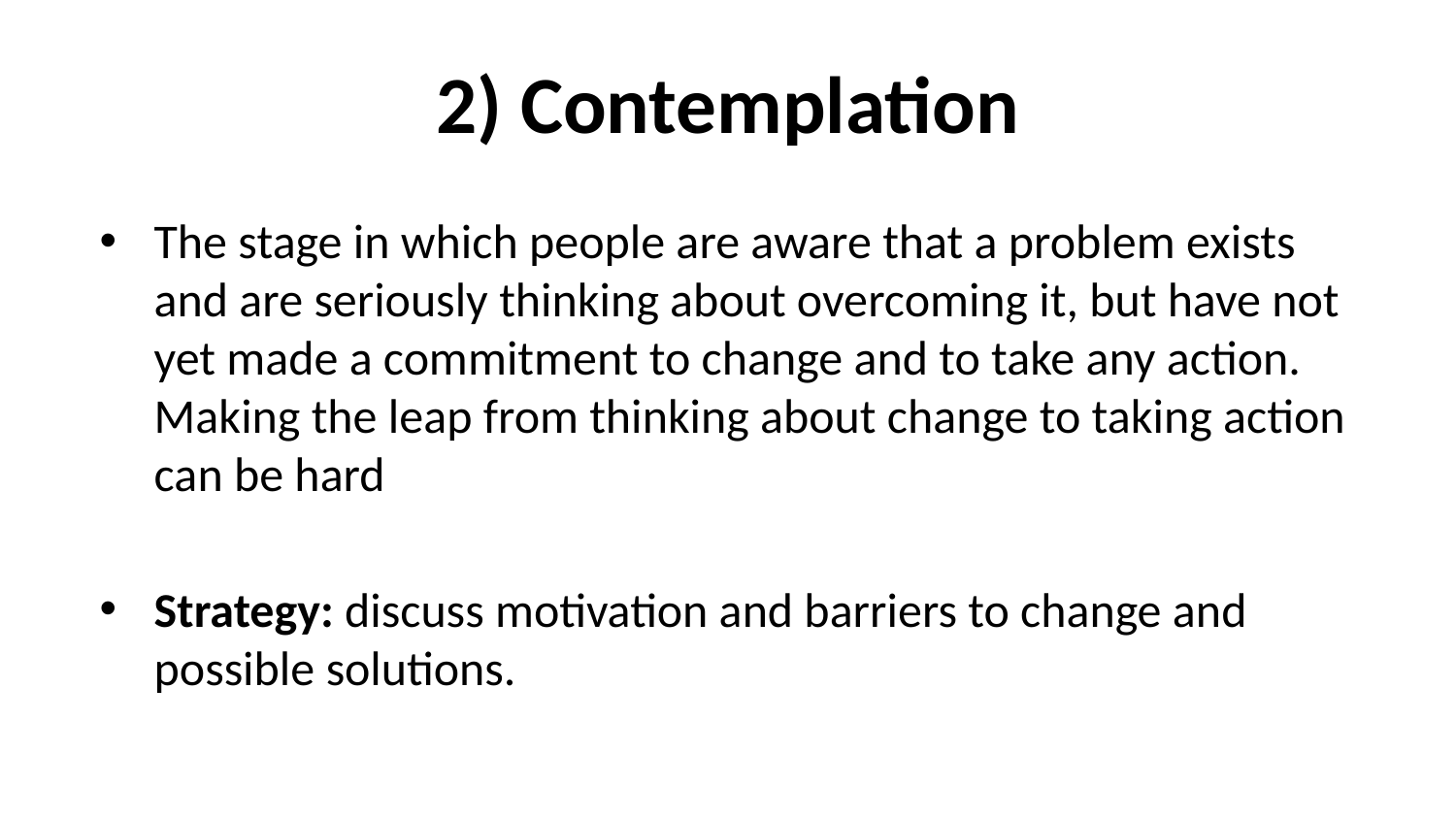

# 2) Contemplation
The stage in which people are aware that a problem exists and are seriously thinking about overcoming it, but have not yet made a commitment to change and to take any action. Making the leap from thinking about change to taking action can be hard

Strategy: discuss motivation and barriers to change and possible solutions.